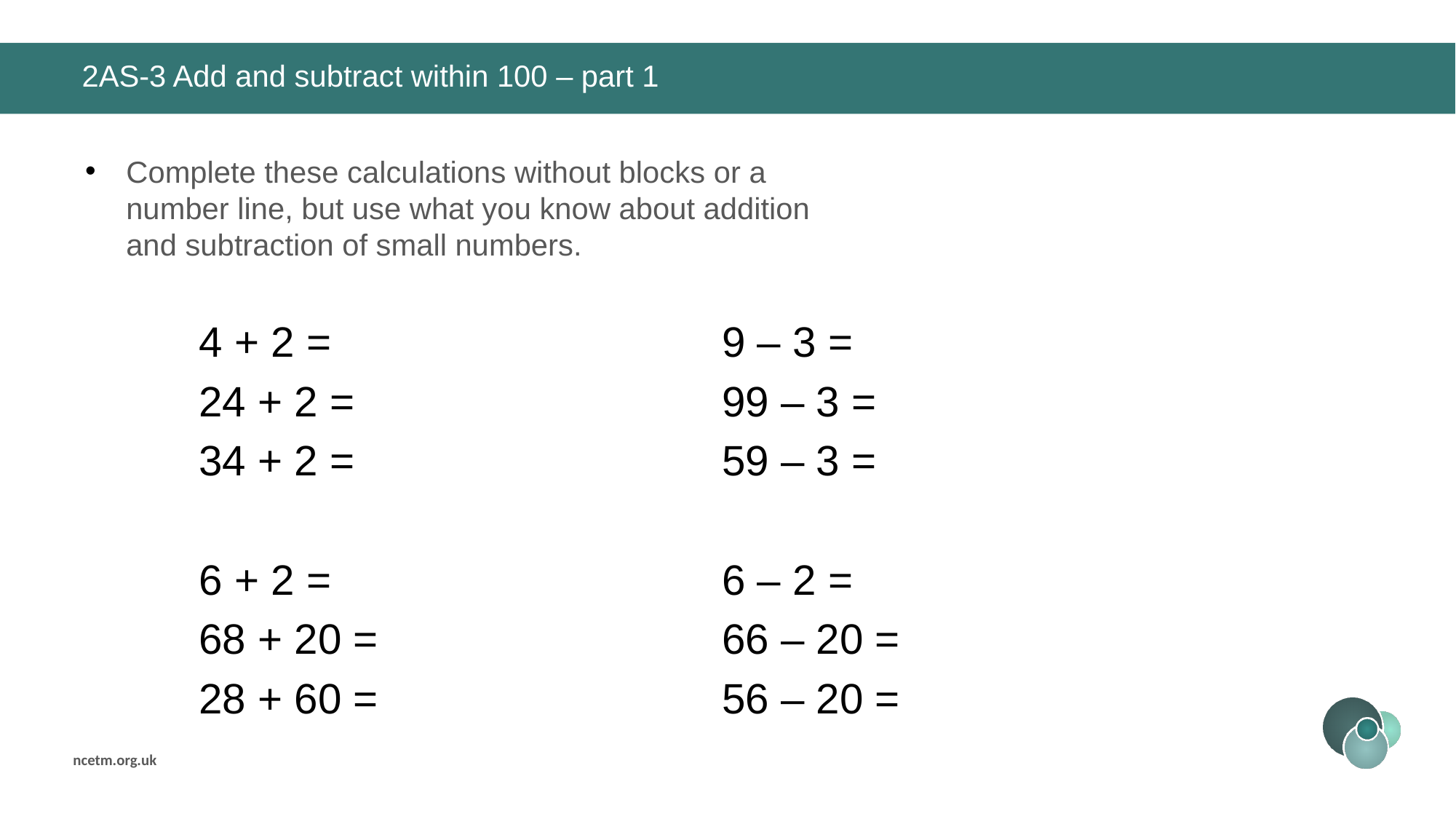

# 2AS-3 Add and subtract within 100 – part 1
Complete these calculations without blocks or a number line, but use what you know about addition and subtraction of small numbers.
4 + 2 =
24 + 2 =
34 + 2 =

6 + 2 =
68 + 20 =
28 + 60 =
9 – 3 =
99 – 3 =
59 – 3 =

6 – 2 =
66 – 20 =
56 – 20 =